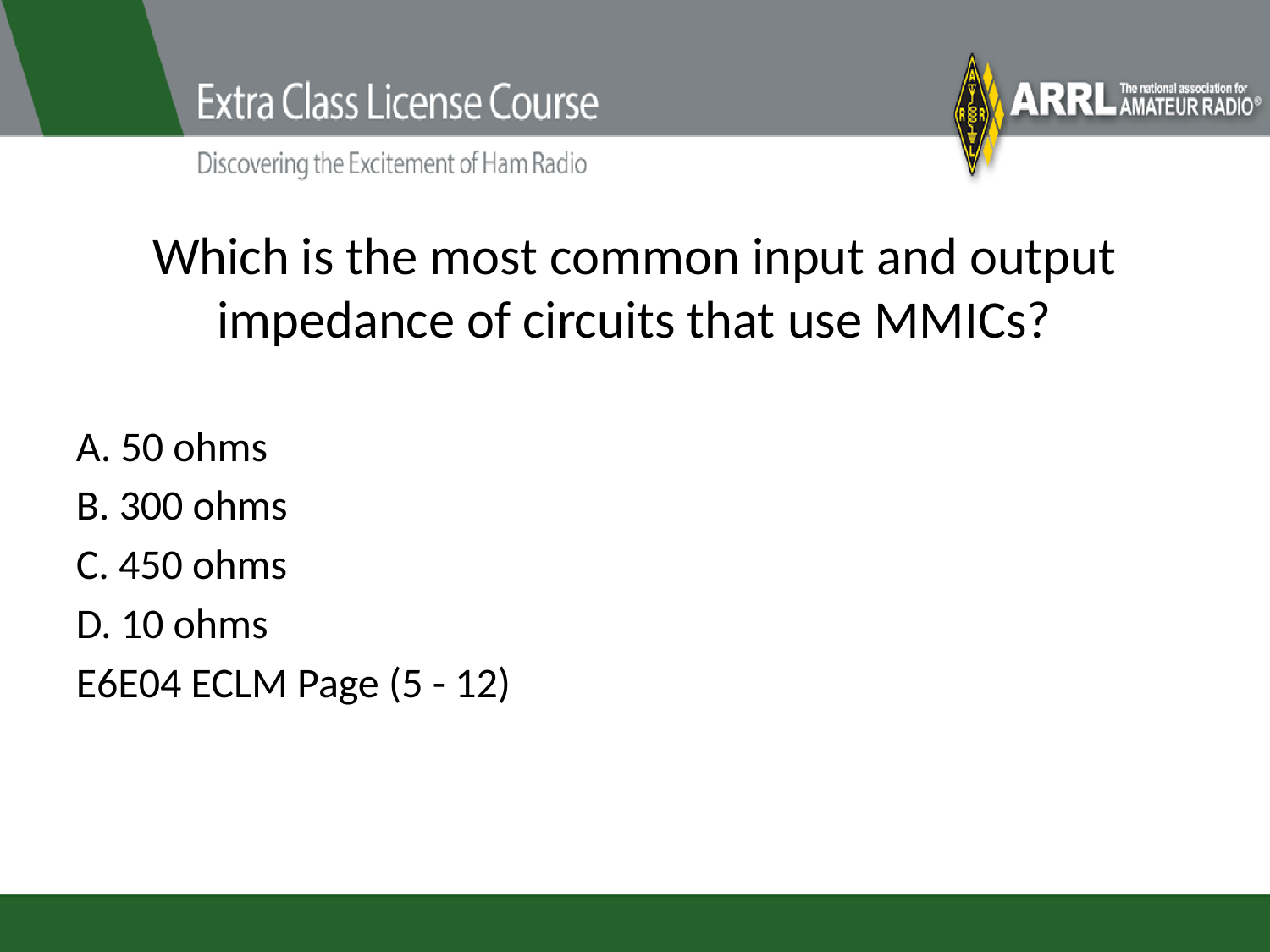

# Which is the most common input and output impedance of circuits that use MMICs?
A. 50 ohms
B. 300 ohms
C. 450 ohms
D. 10 ohms
E6E04 ECLM Page (5 - 12)